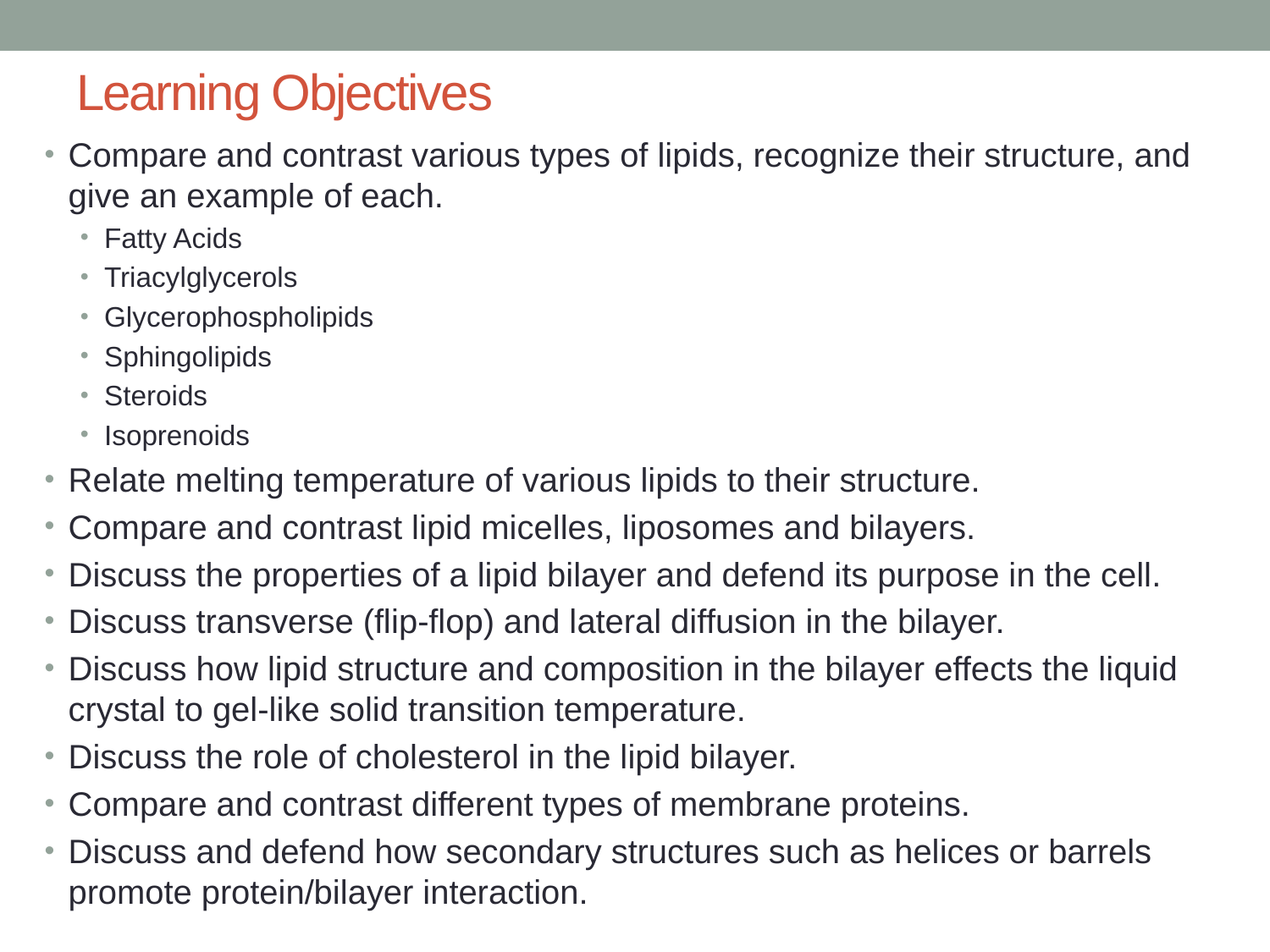

# Learning Objectives
Compare and contrast various types of lipids, recognize their structure, and give an example of each.
Fatty Acids
Triacylglycerols
Glycerophospholipids
Sphingolipids
Steroids
Isoprenoids
Relate melting temperature of various lipids to their structure.
Compare and contrast lipid micelles, liposomes and bilayers.
Discuss the properties of a lipid bilayer and defend its purpose in the cell.
Discuss transverse (flip-flop) and lateral diffusion in the bilayer.
Discuss how lipid structure and composition in the bilayer effects the liquid crystal to gel-like solid transition temperature.
Discuss the role of cholesterol in the lipid bilayer.
Compare and contrast different types of membrane proteins.
Discuss and defend how secondary structures such as helices or barrels promote protein/bilayer interaction.